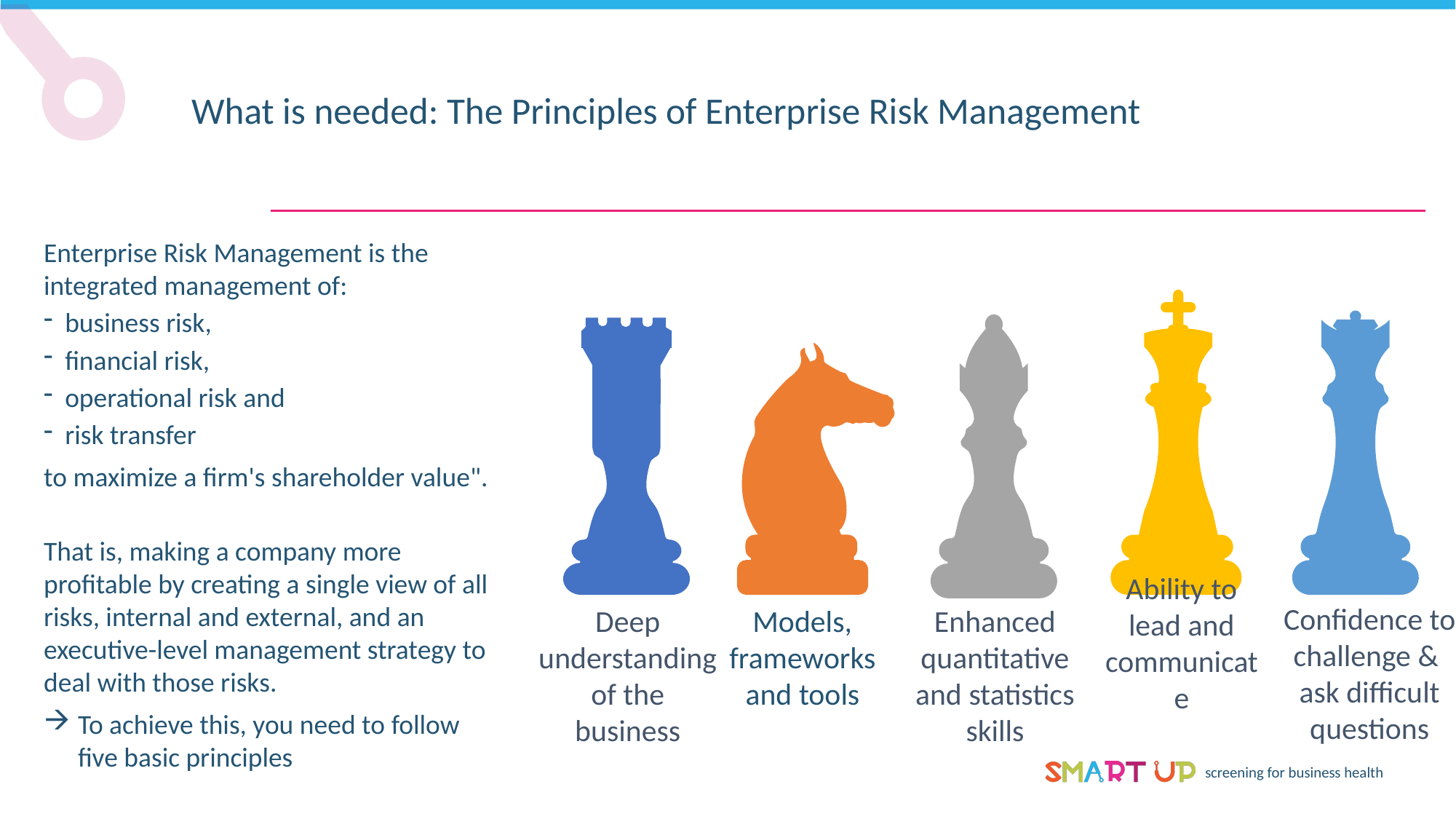

What is needed: The Principles of Enterprise Risk Management
Enterprise Risk Management is the integrated management of:
business risk,
financial risk,
operational risk and
risk transfer
to maximize a firm's shareholder value".
That is, making a company more profitable by creating a single view of all risks, internal and external, and an executive-level management strategy to deal with those risks.
To achieve this, you need to follow five basic principles

Confidence to challenge &
ask difficult questions
Enhanced quantitative
and statistics skills
Deep understanding
of the business
Models, frameworks
and tools
Ability to lead and
communicate